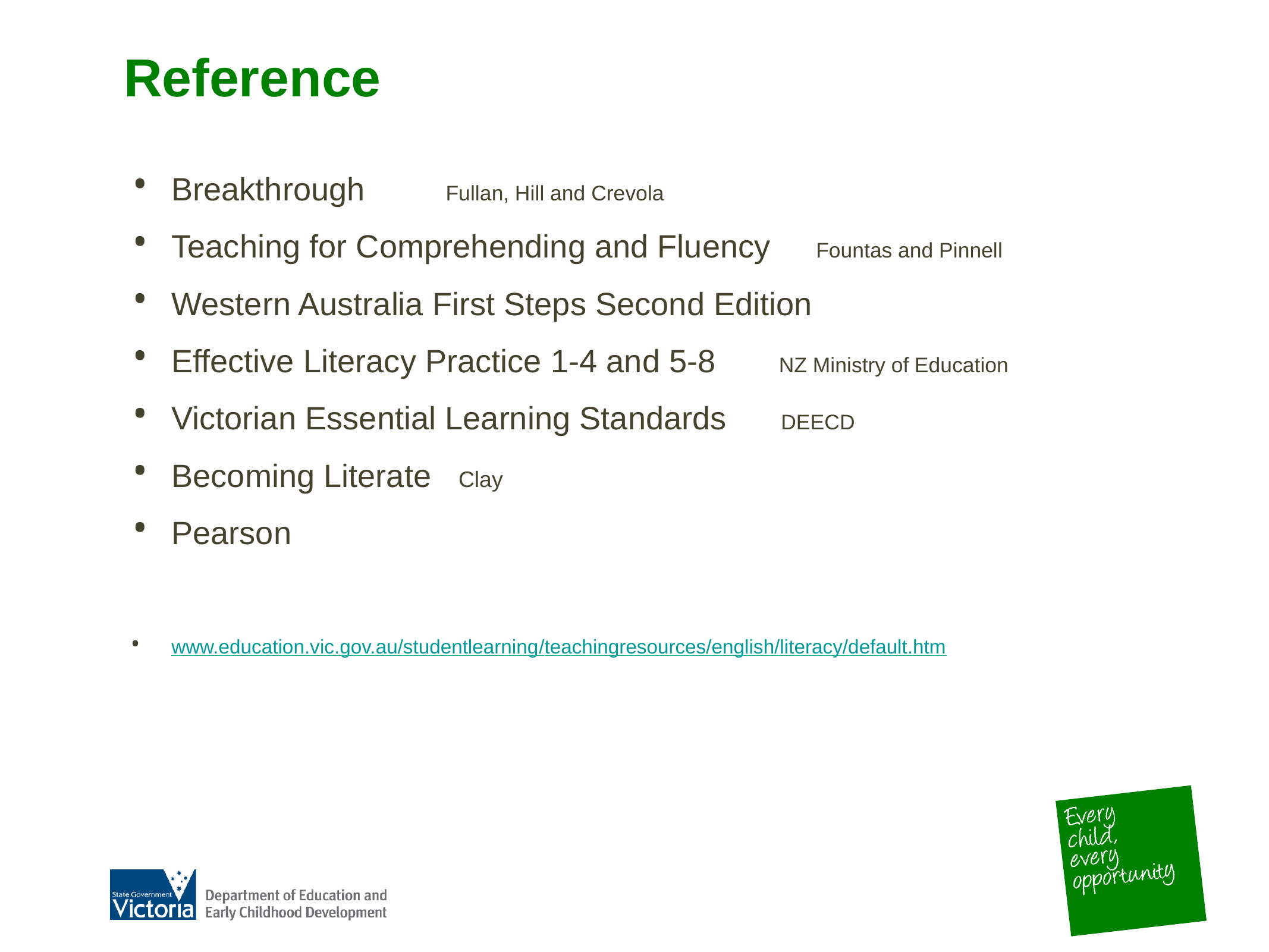

# Reference
Breakthrough         Fullan, Hill and Crevola
Teaching for Comprehending and Fluency     Fountas and Pinnell
Western Australia First Steps Second Edition
Effective Literacy Practice 1-4 and 5-8       NZ Ministry of Education
Victorian Essential Learning Standards      DEECD
Becoming Literate   Clay
Pearson

www.education.vic.gov.au/studentlearning/teachingresources/english/literacy/default.htm